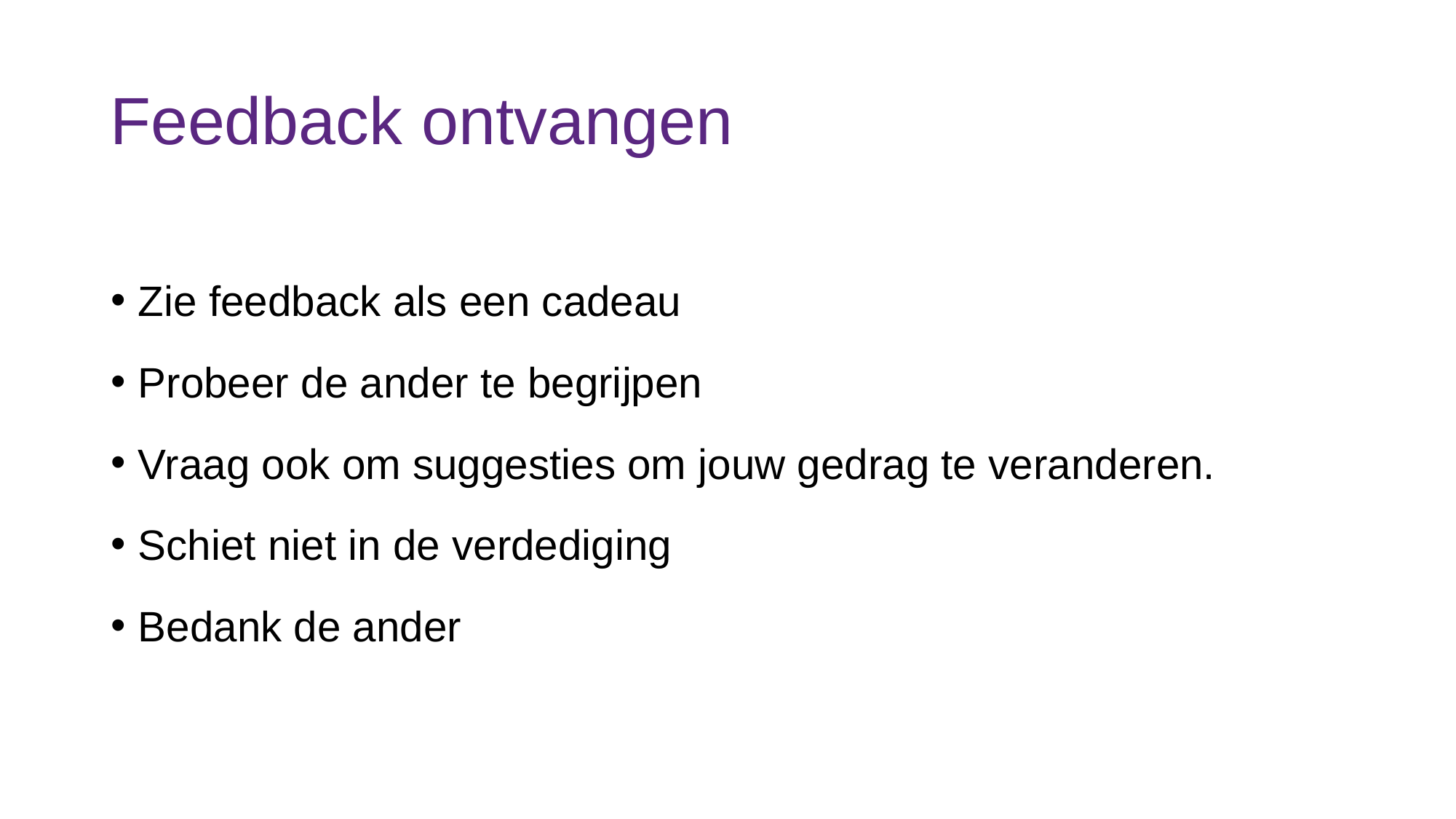

# Feedback ontvangen
Zie feedback als een cadeau
Probeer de ander te begrijpen
Vraag ook om suggesties om jouw gedrag te veranderen.
Schiet niet in de verdediging
Bedank de ander